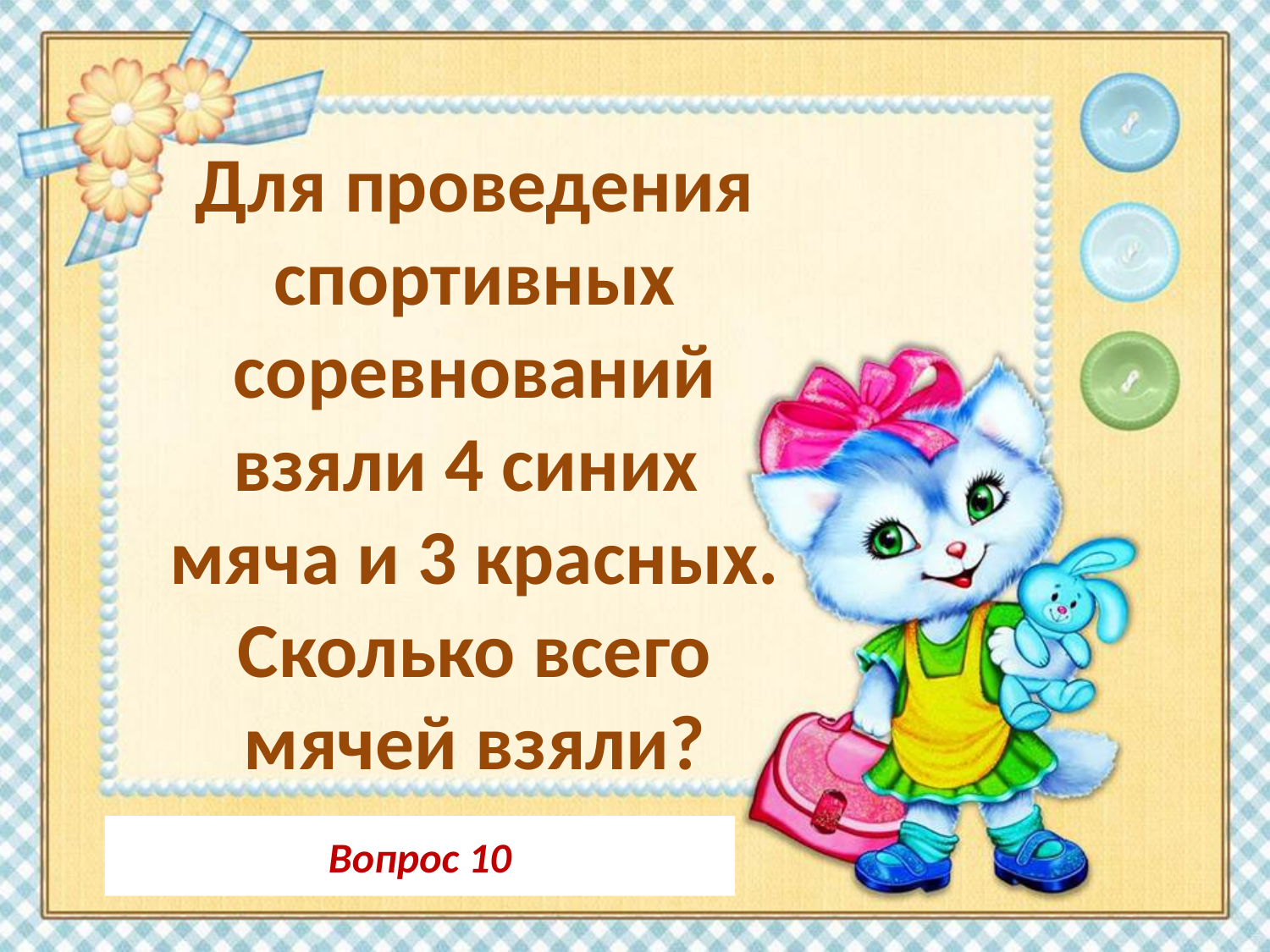

Для проведения спортивных соревнований взяли 4 синих
мяча и 3 красных. Сколько всего мячей взяли?
Вопрос 10